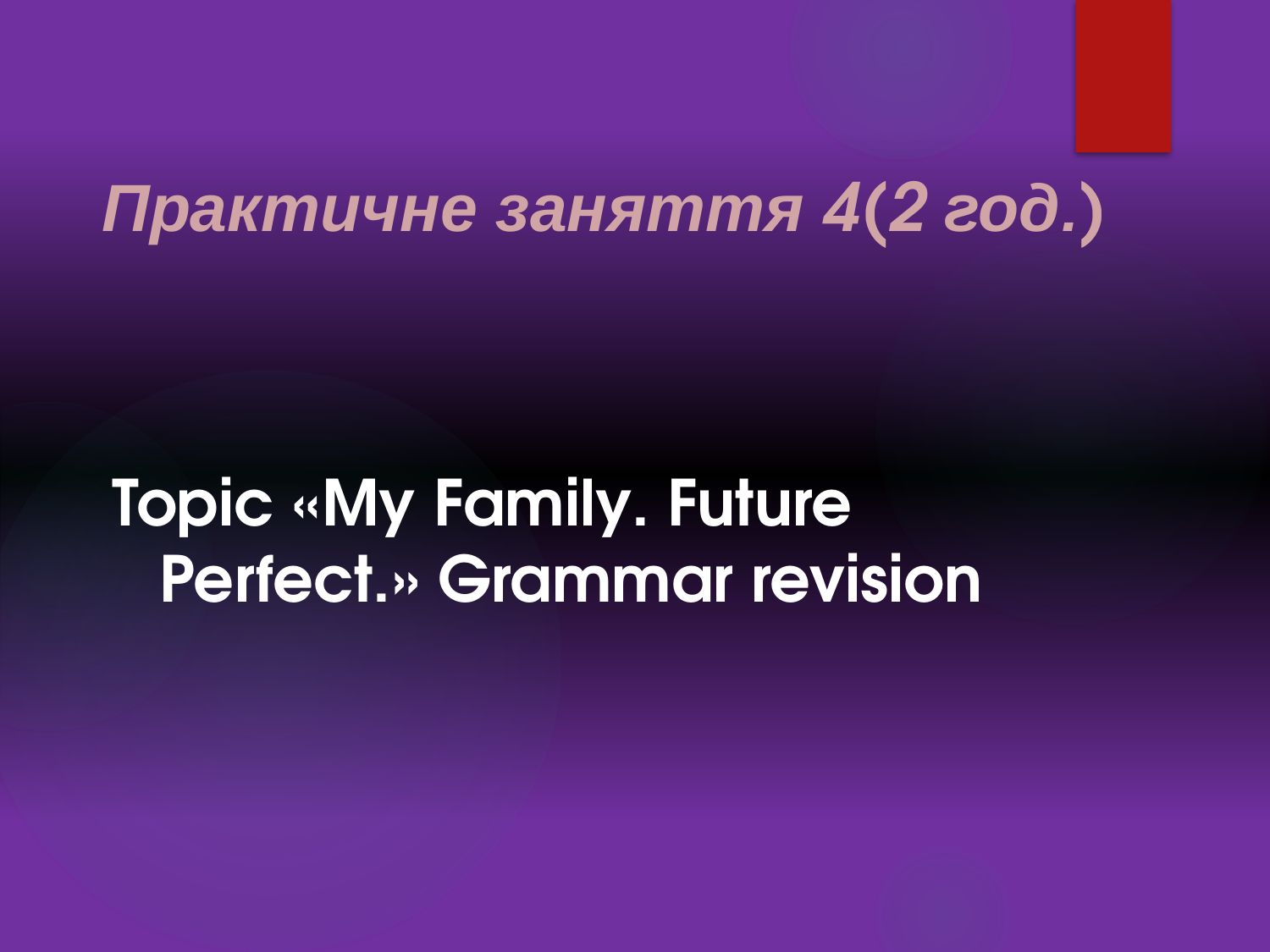

# Практичне заняття 4(2 год.)
Topic «My Family. Future Perfect.» Grammar revision